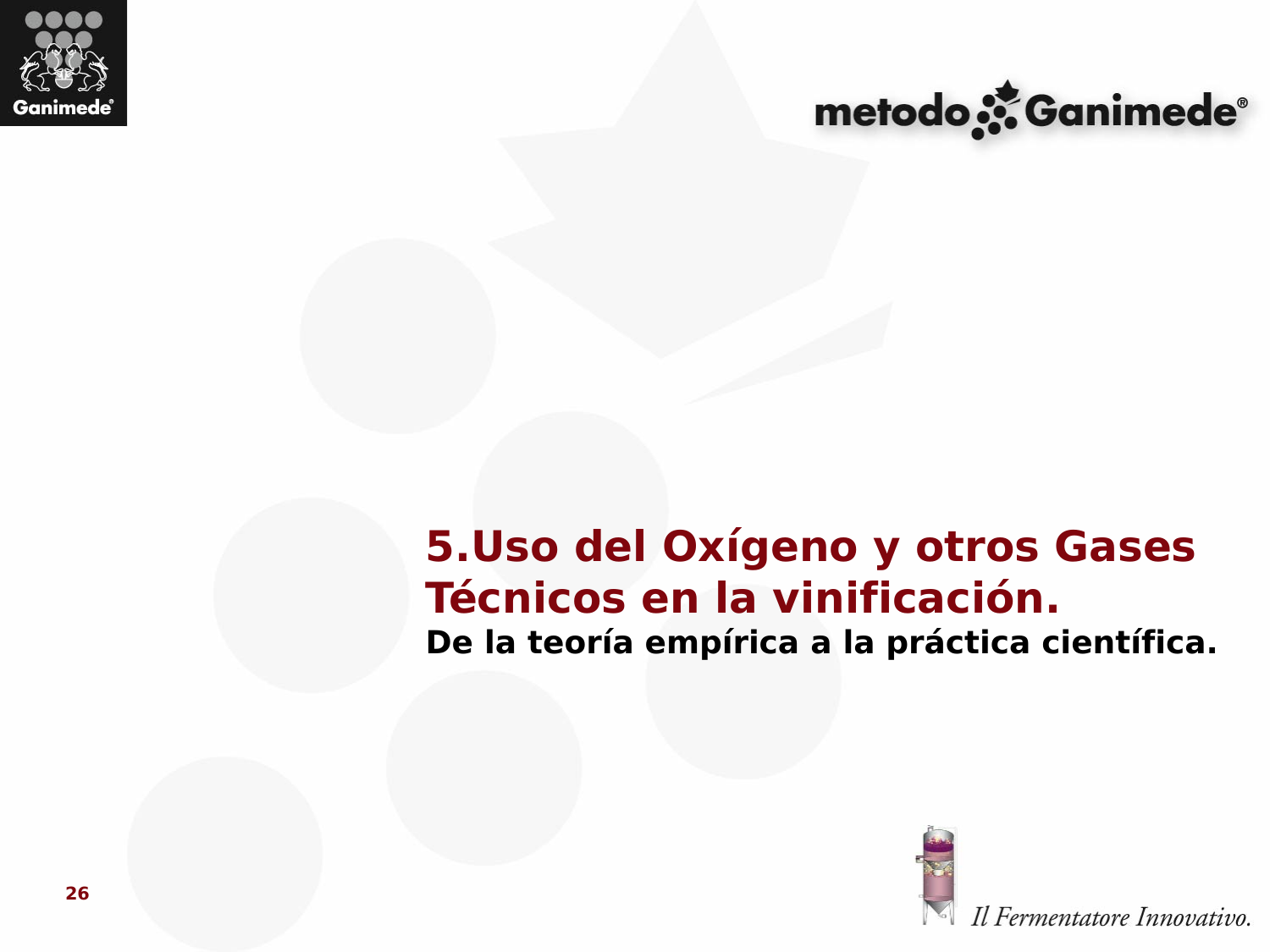

# 5.Uso del Oxígeno y otros Gases Técnicos en la vinificación. De la teoría empírica a la práctica científica.
26